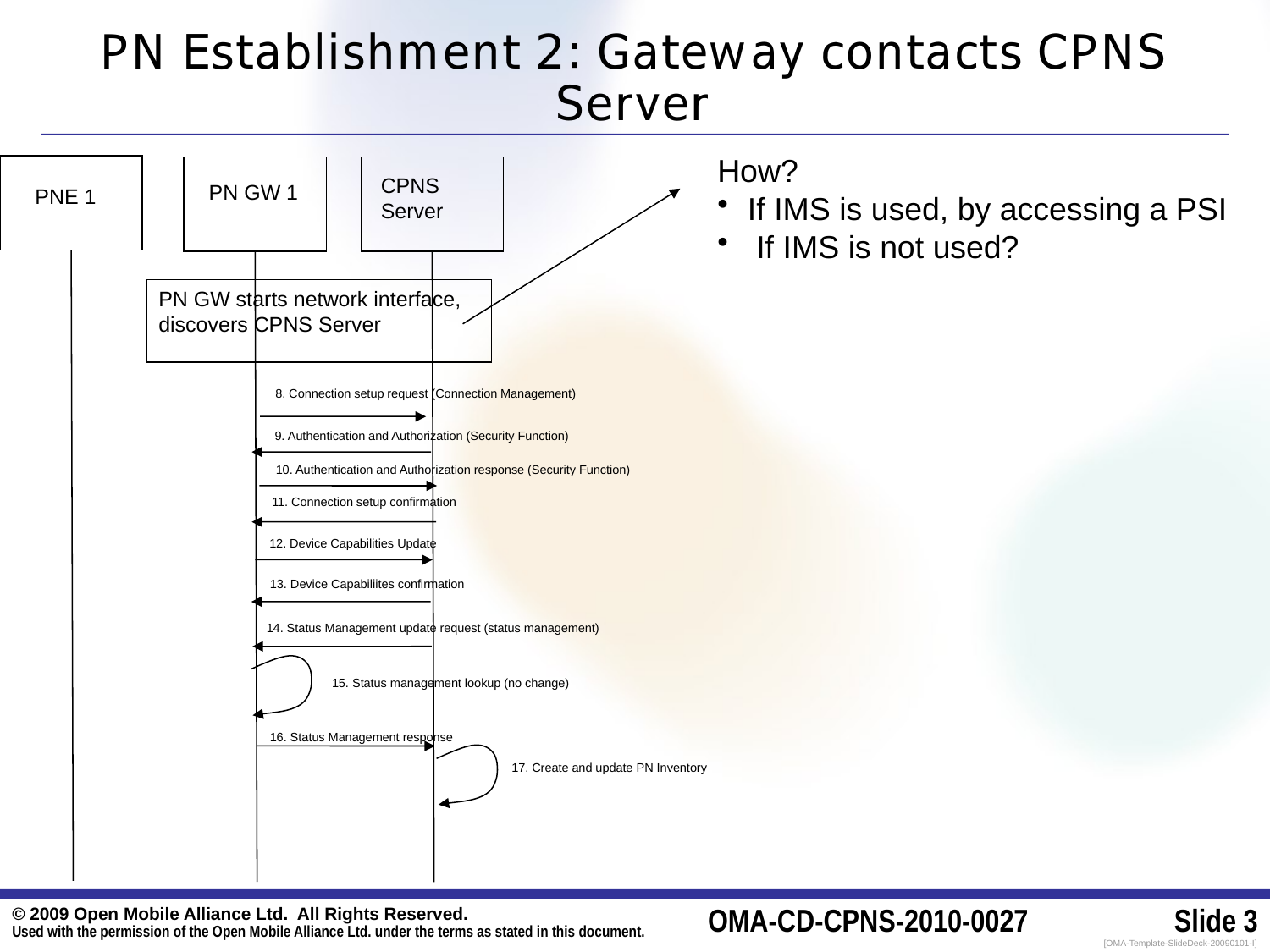

PN Establishment 2: Gateway contacts CPNS Server
How?
If IMS is used, by accessing a PSI
 If IMS is not used?

CPNS Server
PN GW 1
PNE 1

PN GW starts network interface, discovers CPNS Server

8. Connection setup request (Connection Management)

9. Authentication and Authorization (Security Function)

10. Authentication and Authorization response (Security Function)

11. Connection setup confirmation

12. Device Capabilities Update

13. Device Capabiliites confirmation

14. Status Management update request (status management)

15. Status management lookup (no change)
16. Status Management response

17. Create and update PN Inventory